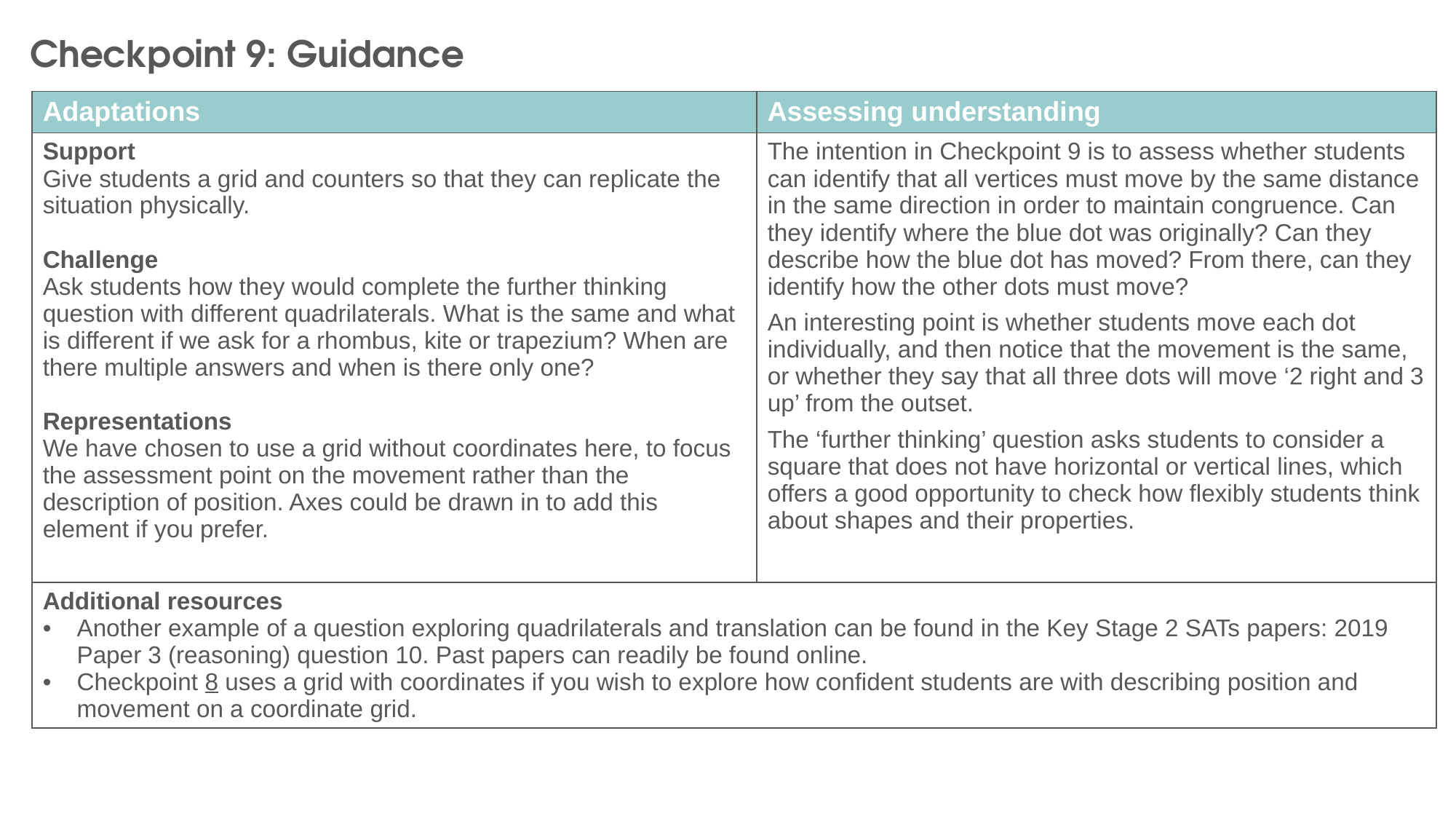

Checkpoint 9: Guidance
| Adaptations | Assessing understanding |
| --- | --- |
| Support Give students a grid and counters so that they can replicate the situation physically. Challenge Ask students how they would complete the further thinking question with different quadrilaterals. What is the same and what is different if we ask for a rhombus, kite or trapezium? When are there multiple answers and when is there only one? Representations We have chosen to use a grid without coordinates here, to focus the assessment point on the movement rather than the description of position. Axes could be drawn in to add this element if you prefer. | The intention in Checkpoint 9 is to assess whether students can identify that all vertices must move by the same distance in the same direction in order to maintain congruence. Can they identify where the blue dot was originally? Can they describe how the blue dot has moved? From there, can they identify how the other dots must move? An interesting point is whether students move each dot individually, and then notice that the movement is the same, or whether they say that all three dots will move ‘2 right and 3 up’ from the outset. The ‘further thinking’ question asks students to consider a square that does not have horizontal or vertical lines, which offers a good opportunity to check how flexibly students think about shapes and their properties. |
| Additional resources Another example of a question exploring quadrilaterals and translation can be found in the Key Stage 2 SATs papers: 2019 Paper 3 (reasoning) question 10. Past papers can readily be found online. Checkpoint 8 uses a grid with coordinates if you wish to explore how confident students are with describing position and movement on a coordinate grid. |  |